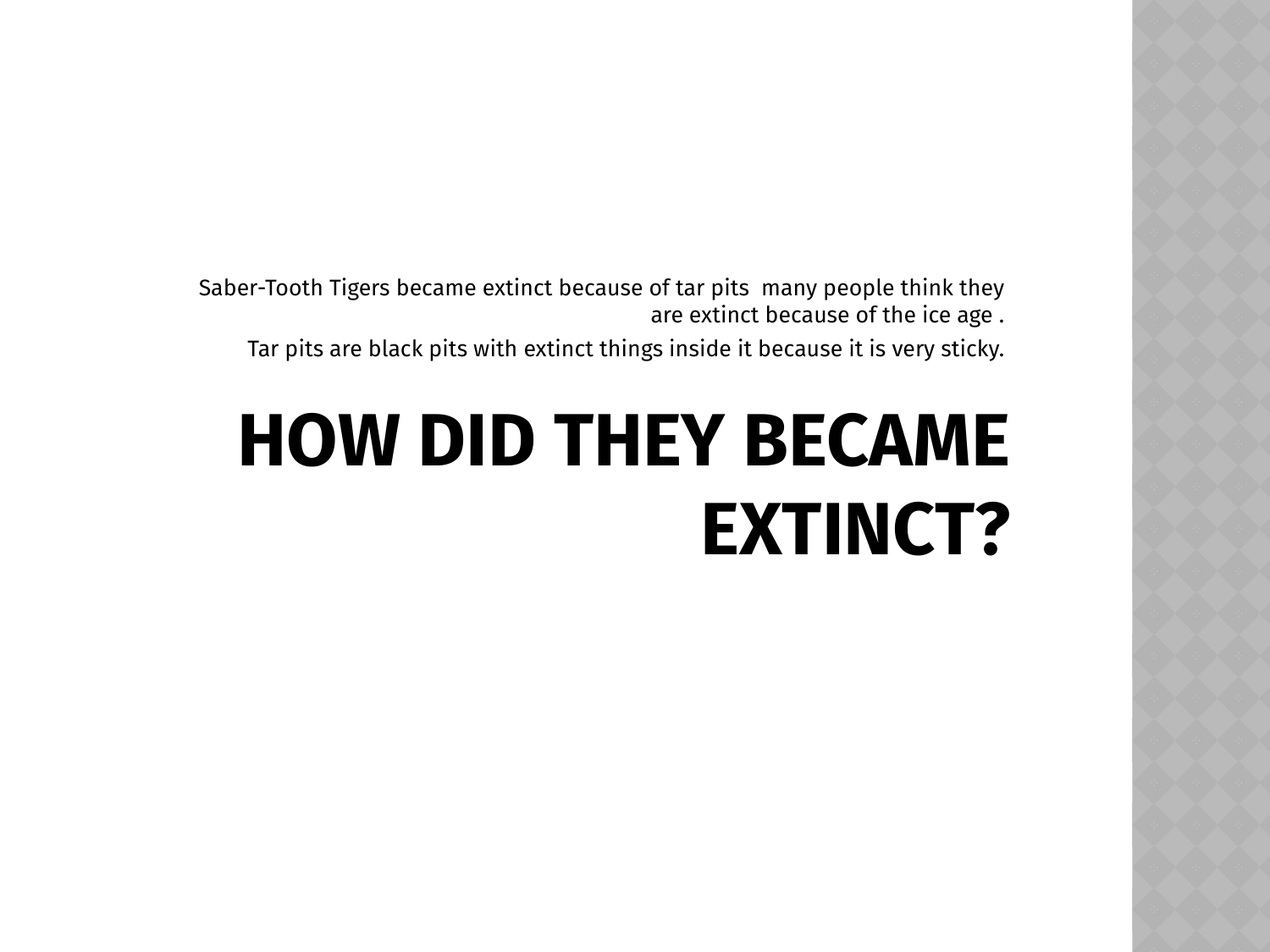

Saber-Tooth Tigers became extinct because of tar pits  many people think they are extinct because of the ice age .
Tar pits are black pits with extinct things inside it because it is very sticky.
# How did they became extinct?